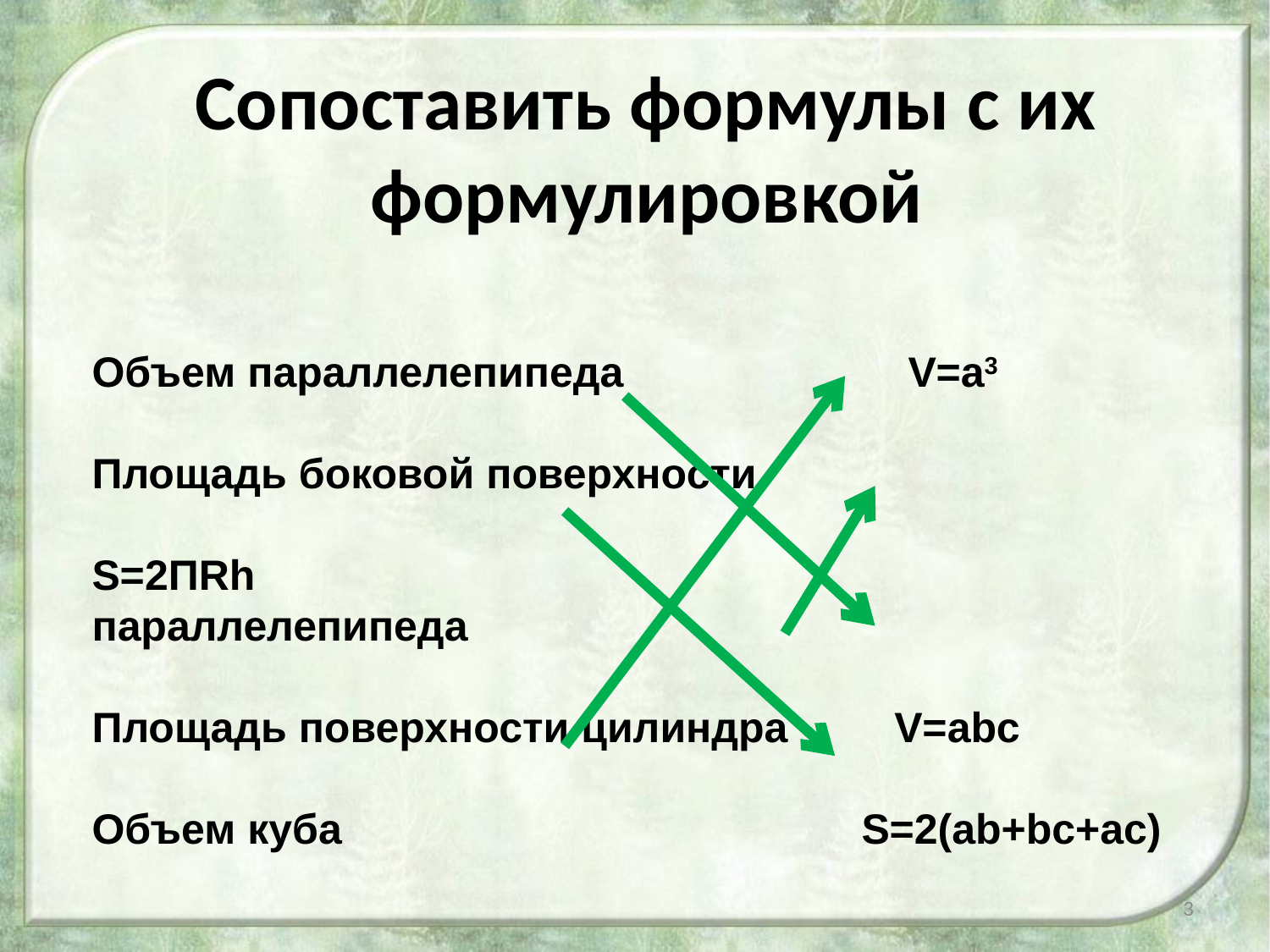

# Сопоставить формулы с их формулировкой
Объем параллелепипеда                        V=a3
Площадь боковой поверхности                            S=2ПRh
параллелепипеда
Площадь поверхности цилиндра         V=abc
Объем куба                                            S=2(ab+bc+ac)

3